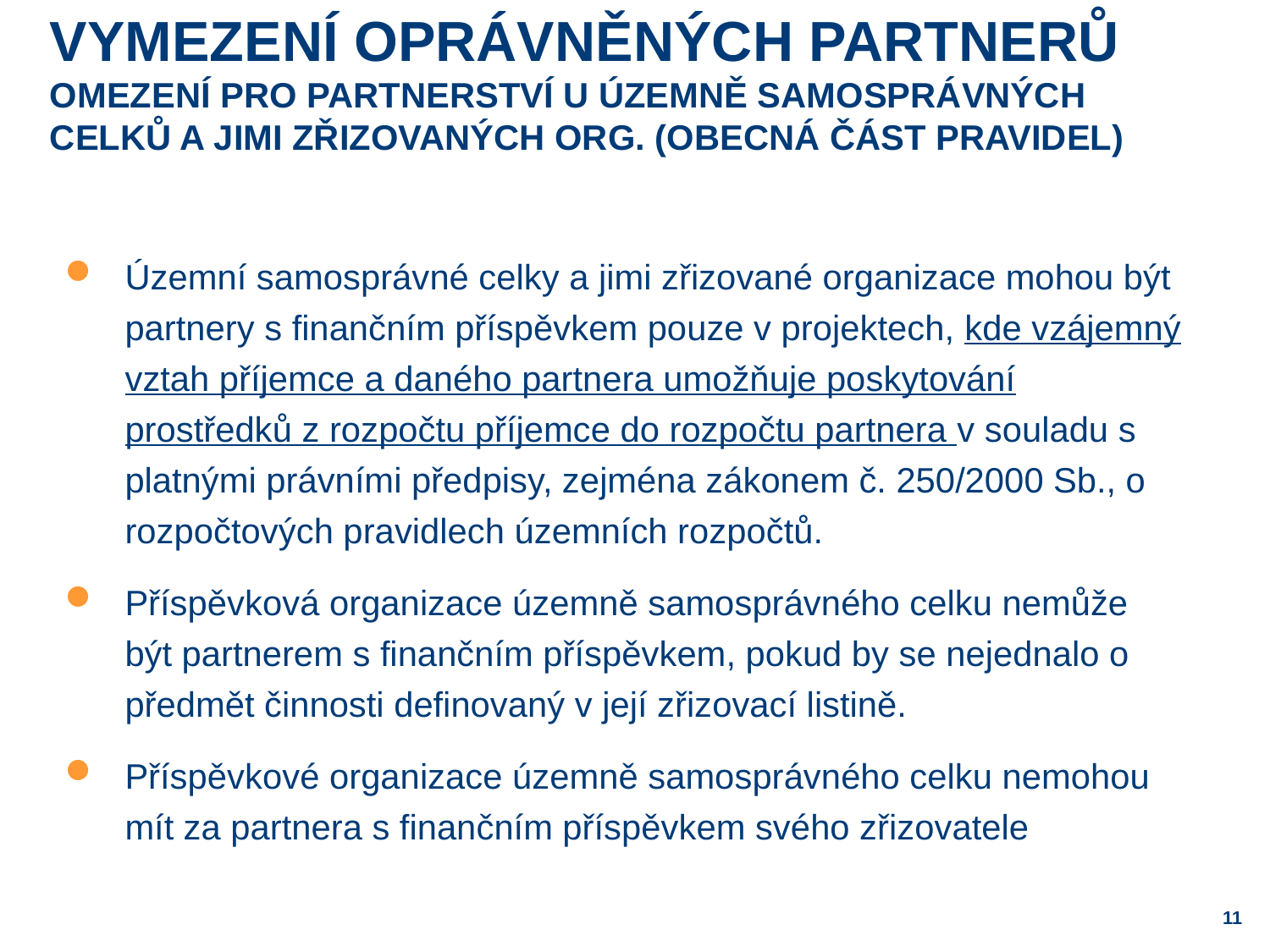

# Vymezení Oprávněných Partnerů Omezení pro partnerství u územně samosprávných celků a jimi zřizovaných org. (obecná část pravidel)
Územní samosprávné celky a jimi zřizované organizace mohou být partnery s finančním příspěvkem pouze v projektech, kde vzájemný vztah příjemce a daného partnera umožňuje poskytování prostředků z rozpočtu příjemce do rozpočtu partnera v souladu s platnými právními předpisy, zejména zákonem č. 250/2000 Sb., o rozpočtových pravidlech územních rozpočtů.
Příspěvková organizace územně samosprávného celku nemůže být partnerem s finančním příspěvkem, pokud by se nejednalo o předmět činnosti definovaný v její zřizovací listině.
Příspěvkové organizace územně samosprávného celku nemohou mít za partnera s finančním příspěvkem svého zřizovatele
11